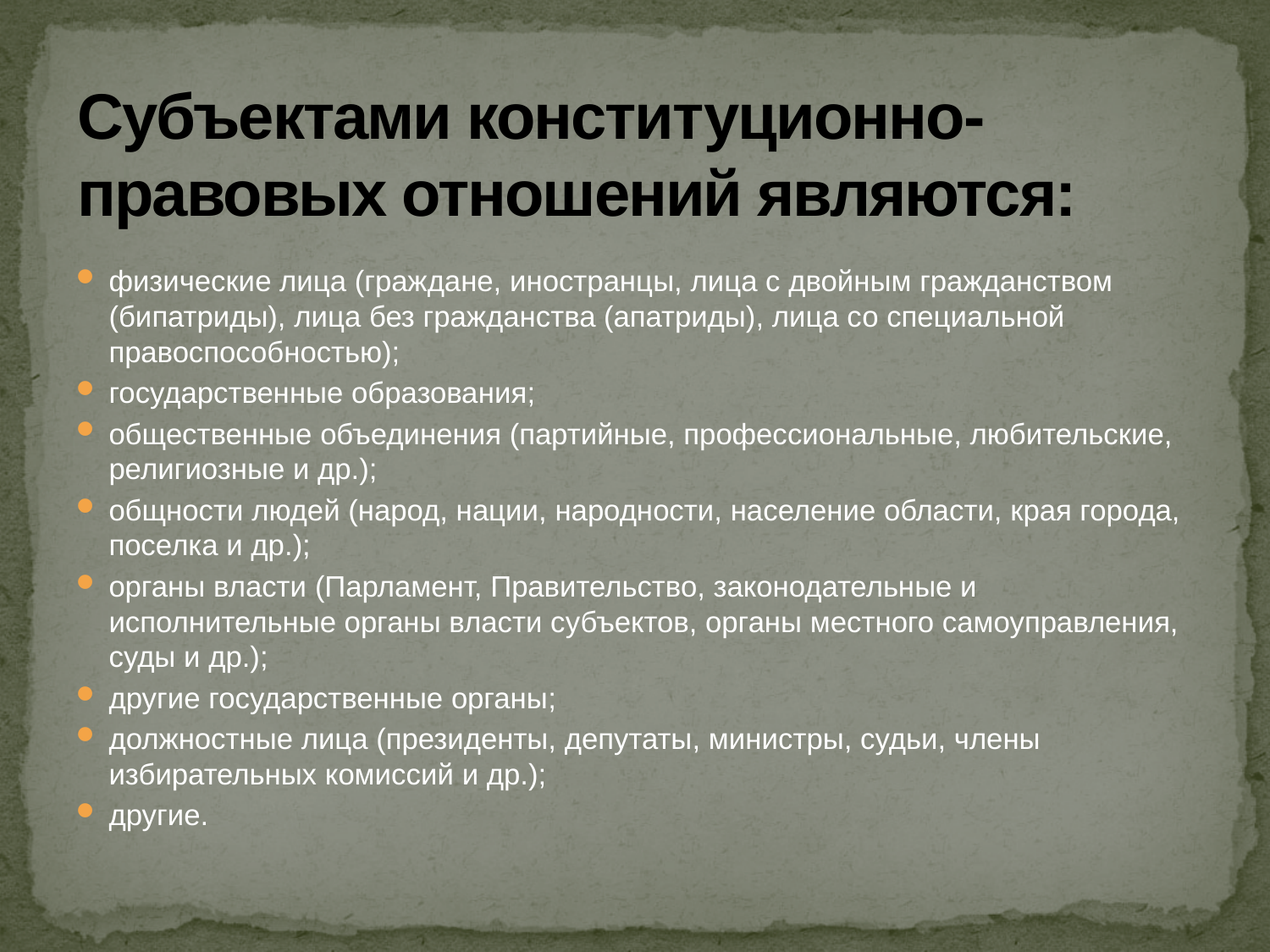

# Субъектами конституционно-правовых отношений являются:
физические лица (граждане, иностранцы, лица с двойным гражданством (бипатриды), лица без гражданства (апатриды), лица со специальной правоспособностью);
государственные образова­ния;
общественные объединения (партийные, профессиональные, любительские, религиозные и др.);
общности людей (народ, нации, народности, население области, края города, поселка и др.);
органы власти (Парламент, Правительство, законодательные и исполнительные органы власти субъектов, органы местного самоуправления, суды и др.);
другие государственные органы;
должностные лица (президенты, депутаты, министры, судьи, члены избирательных комиссий и др.);
другие.